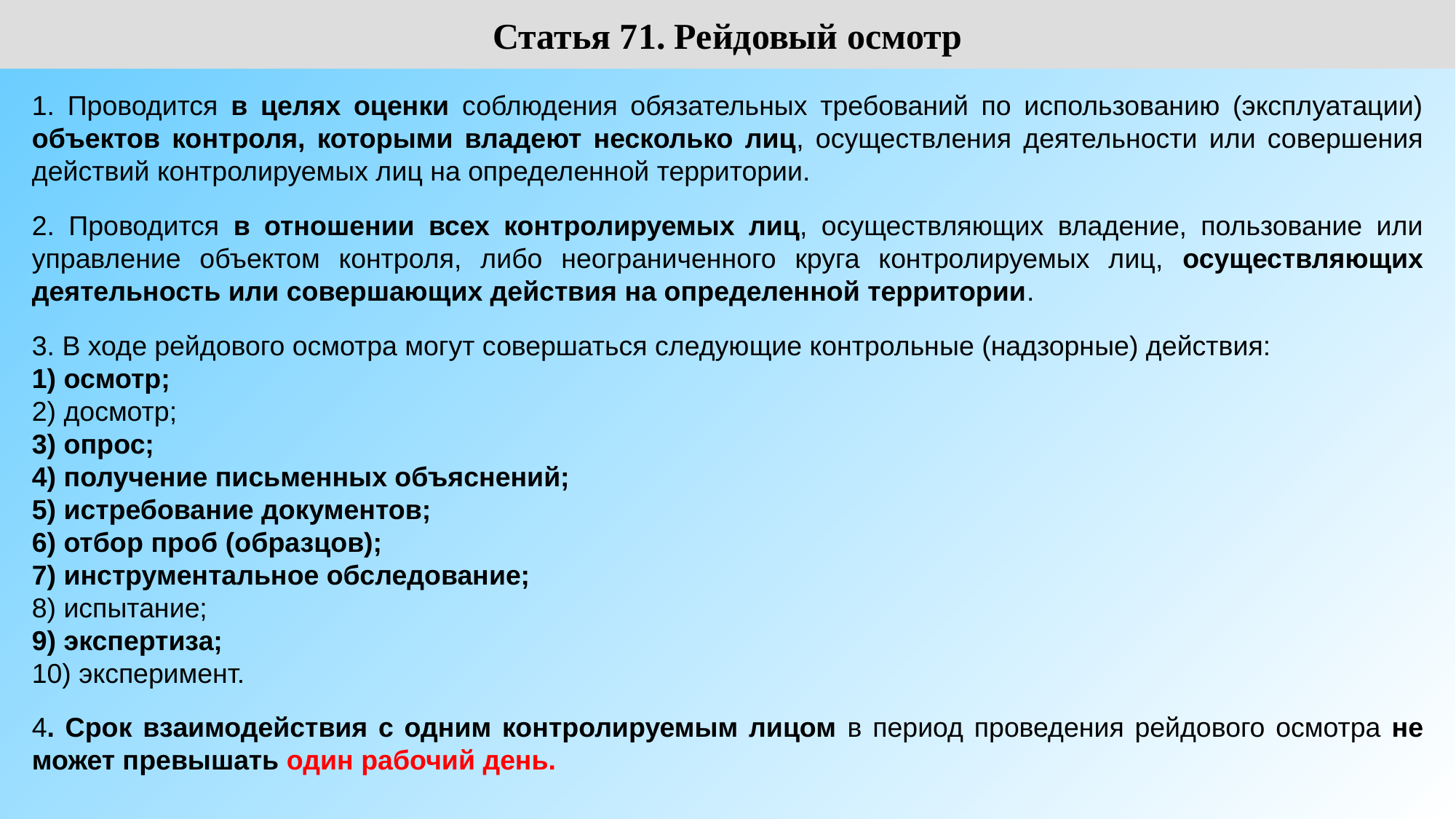

Статья 71. Рейдовый осмотр
1. Проводится в целях оценки соблюдения обязательных требований по использованию (эксплуатации) объектов контроля, которыми владеют несколько лиц, осуществления деятельности или совершения действий контролируемых лиц на определенной территории.

2. Проводится в отношении всех контролируемых лиц, осуществляющих владение, пользование или управление объектом контроля, либо неограниченного круга контролируемых лиц, осуществляющих деятельность или совершающих действия на определенной территории.

3. В ходе рейдового осмотра могут совершаться следующие контрольные (надзорные) действия:
1) осмотр;
2) досмотр;
3) опрос;
4) получение письменных объяснений;
5) истребование документов;
6) отбор проб (образцов);
7) инструментальное обследование;
8) испытание;
9) экспертиза;
10) эксперимент.

4. Срок взаимодействия с одним контролируемым лицом в период проведения рейдового осмотра не может превышать один рабочий день.